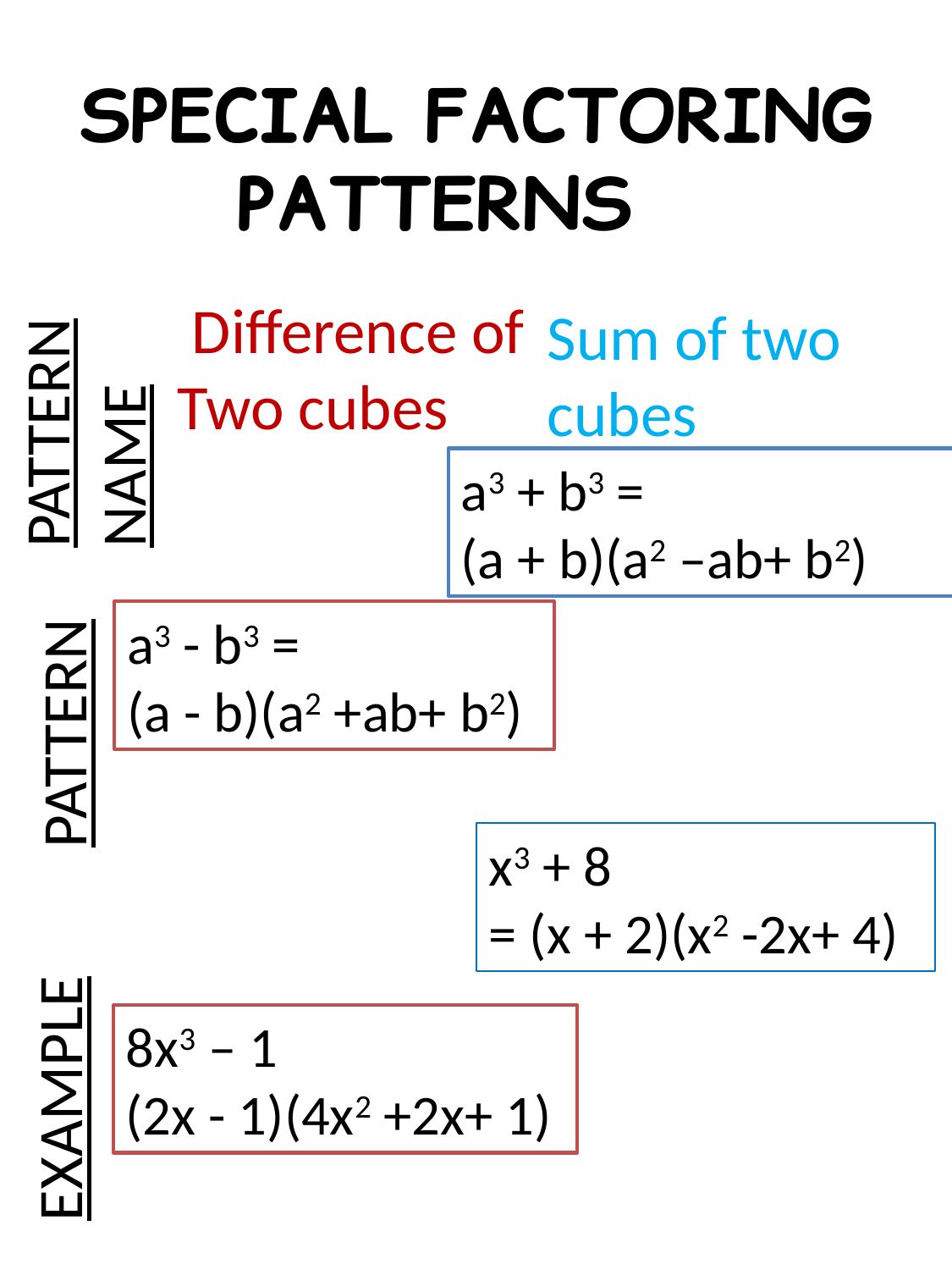

# SPECIAL FACTORING PATTERNS
 Difference of
Two cubes
PATTERN
NAME
Sum of two cubes
a3 + b3 =
(a + b)(a2 –ab+ b2)
PATTERN
a3 - b3 =
(a - b)(a2 +ab+ b2)
x3 + 8
= (x + 2)(x2 -2x+ 4)
EXAMPLE
8x3 – 1
(2x - 1)(4x2 +2x+ 1)